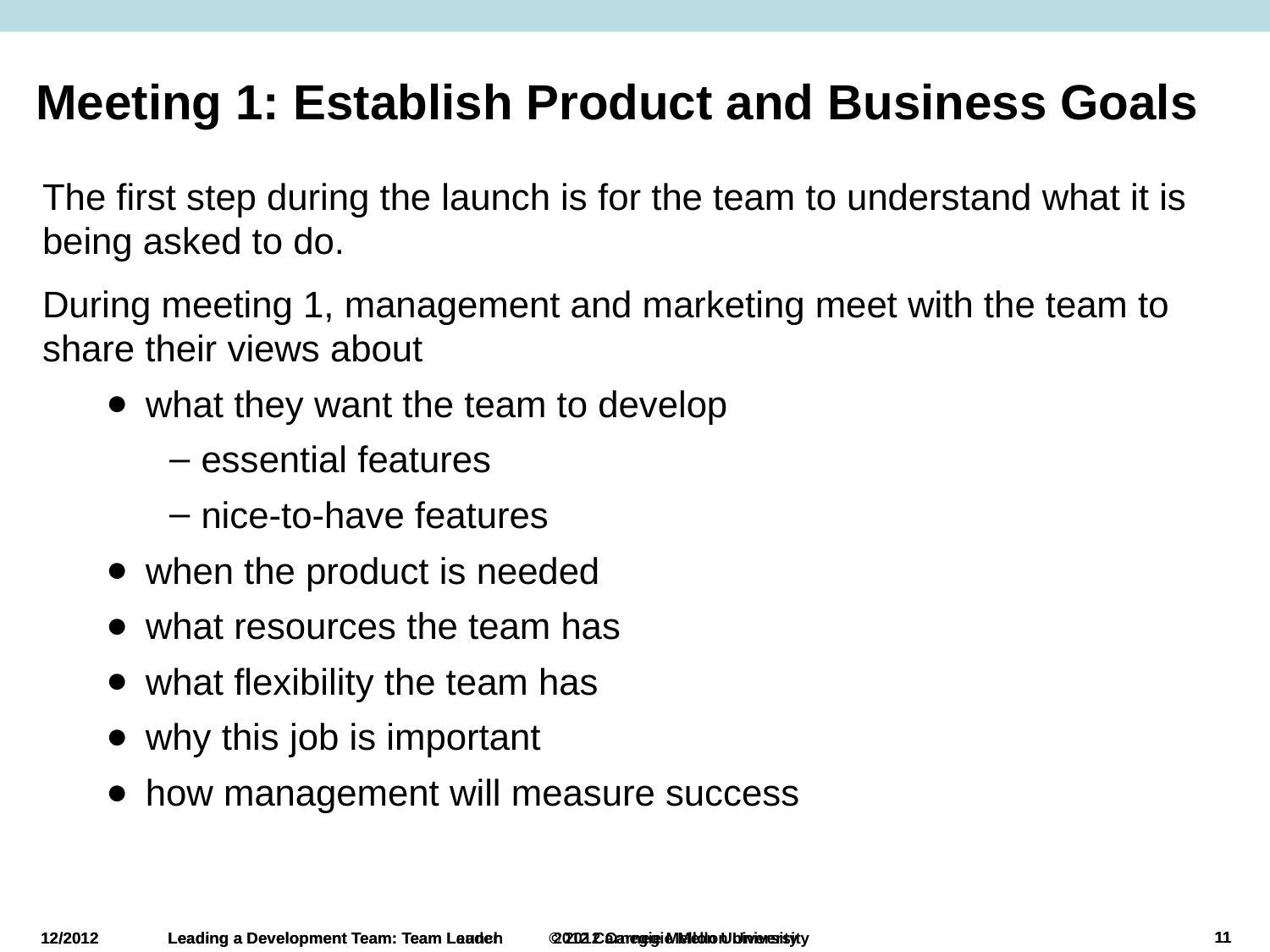

# Meeting 1: Establish Product and Business Goals
The first step during the launch is for the team to understand what it is being asked to do.
During meeting 1, management and marketing meet with the team to share their views about
what they want the team to develop
essential features
nice-to-have features
when the product is needed
what resources the team has
what flexibility the team has
why this job is important
how management will measure success